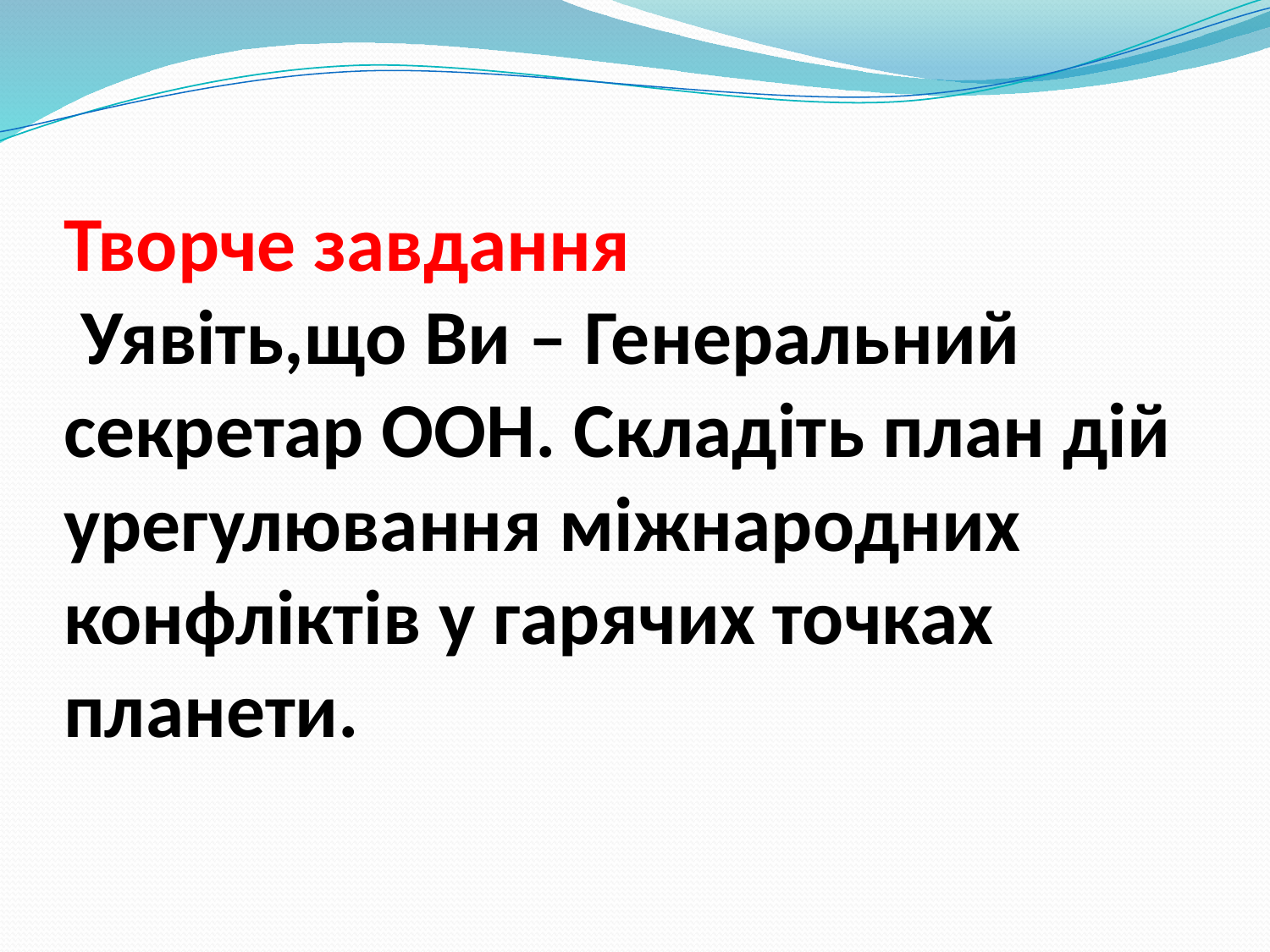

# Творче завдання Уявіть,що Ви – Генеральний секретар ООН. Складіть план дій урегулювання міжнародних конфліктів у гарячих точках планети.